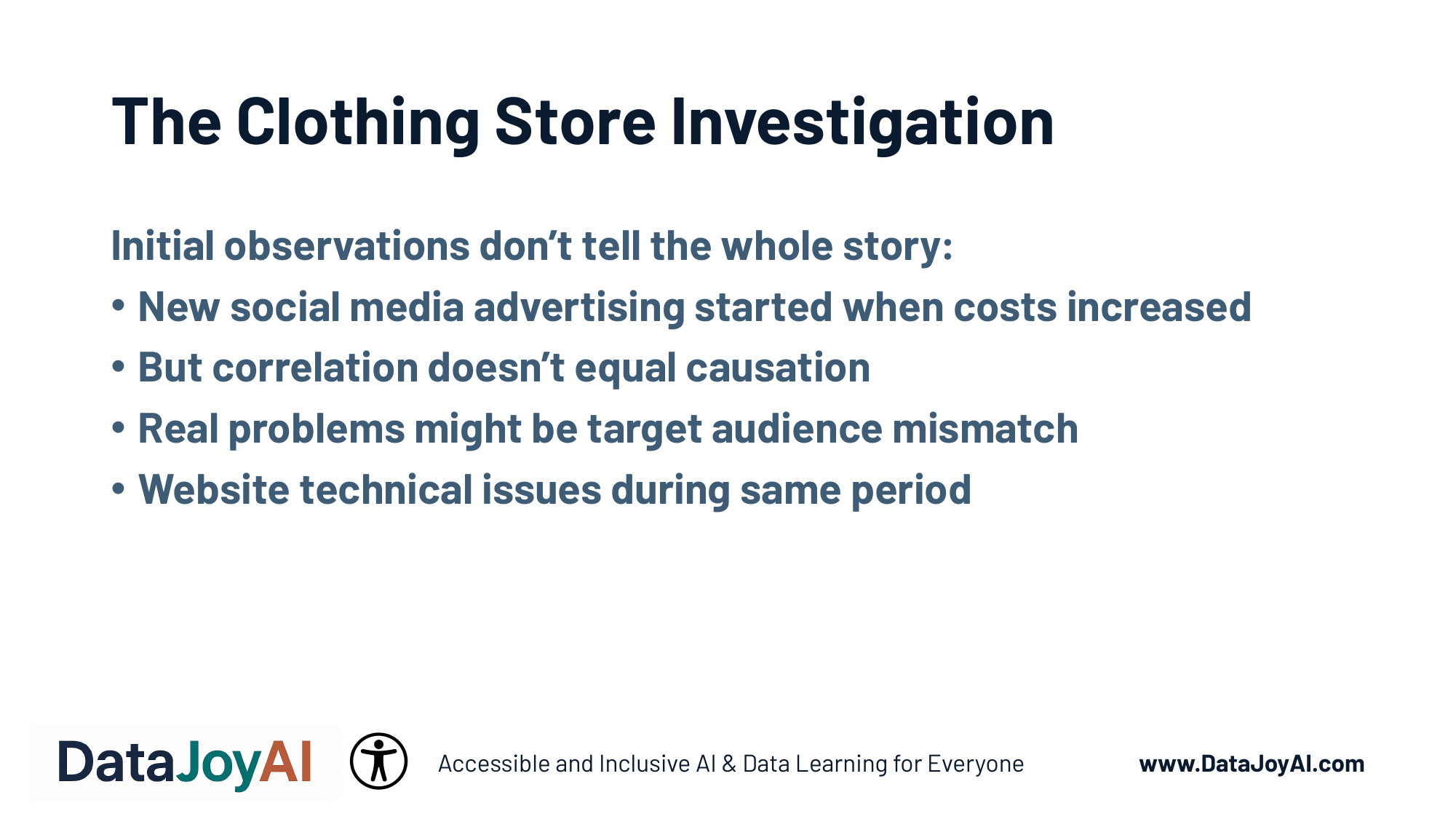

# The Clothing Store Investigation
Initial observations don’t tell the whole story:
New social media advertising started when costs increased
But correlation doesn’t equal causation
Real problems might be target audience mismatch
Website technical issues during same period